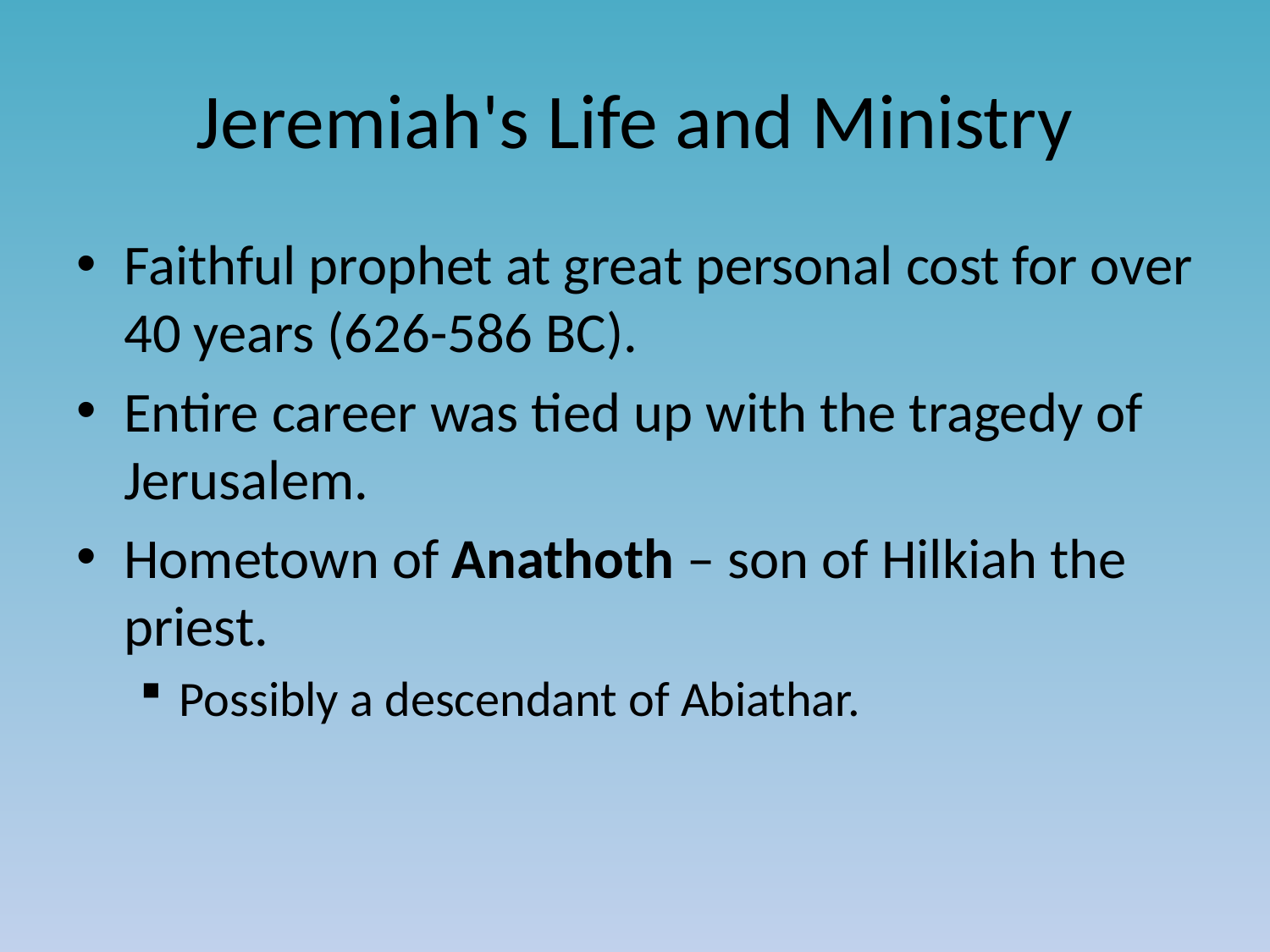

# Jeremiah's Life and Ministry
Faithful prophet at great personal cost for over 40 years (626-586 BC).
Entire career was tied up with the tragedy of Jerusalem.
Hometown of Anathoth – son of Hilkiah the priest.
Possibly a descendant of Abiathar.